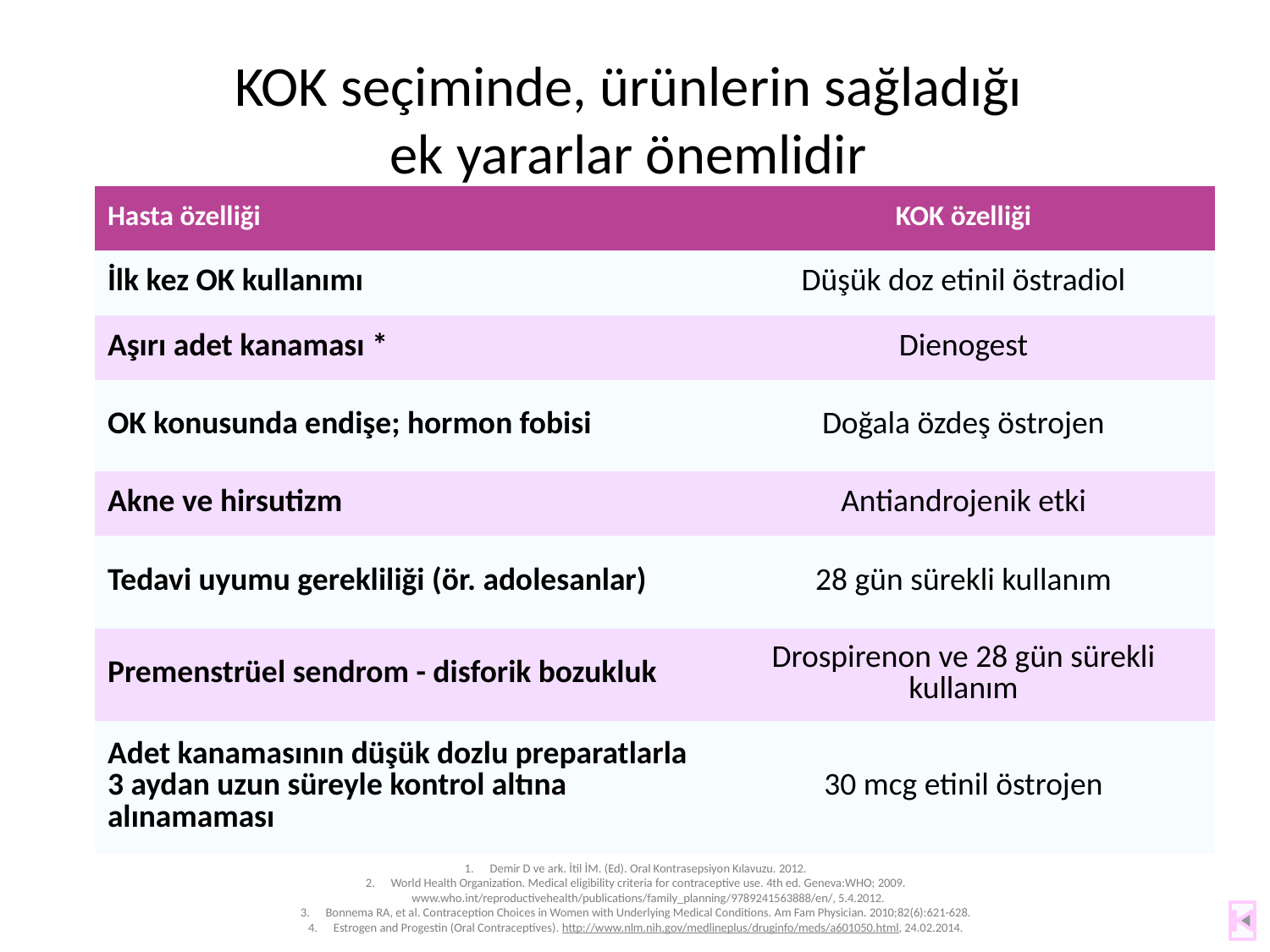

# KOK seçiminde, ürünlerin sağladığı ek yararlar önemlidir
| Hasta özelliği | KOK özelliği |
| --- | --- |
| İlk kez OK kullanımı | Düşük doz etinil östradiol |
| Aşırı adet kanaması \* | Dienogest |
| OK konusunda endişe; hormon fobisi | Doğala özdeş östrojen |
| Akne ve hirsutizm | Antiandrojenik etki |
| Tedavi uyumu gerekliliği (ör. adolesanlar) | 28 gün sürekli kullanım |
| Premenstrüel sendrom - disforik bozukluk | Drospirenon ve 28 gün sürekli kullanım |
| Adet kanamasının düşük dozlu preparatlarla 3 aydan uzun süreyle kontrol altına alınamaması | 30 mcg etinil östrojen |

Demir D ve ark. İtil İM. (Ed). Oral Kontrasepsiyon Kılavuzu. 2012.
World Health Organization. Medical eligibility criteria for contraceptive use. 4th ed. Geneva:WHO; 2009. www.who.int/reproductivehealth/publications/family_planning/9789241563888/en/, 5.4.2012.
Bonnema RA, et al. Contraception Choices in Women with Underlying Medical Conditions. Am Fam Physician. 2010;82(6):621-628.
Estrogen and Progestin (Oral Contraceptives). http://www.nlm.nih.gov/medlineplus/druginfo/meds/a601050.html, 24.02.2014.